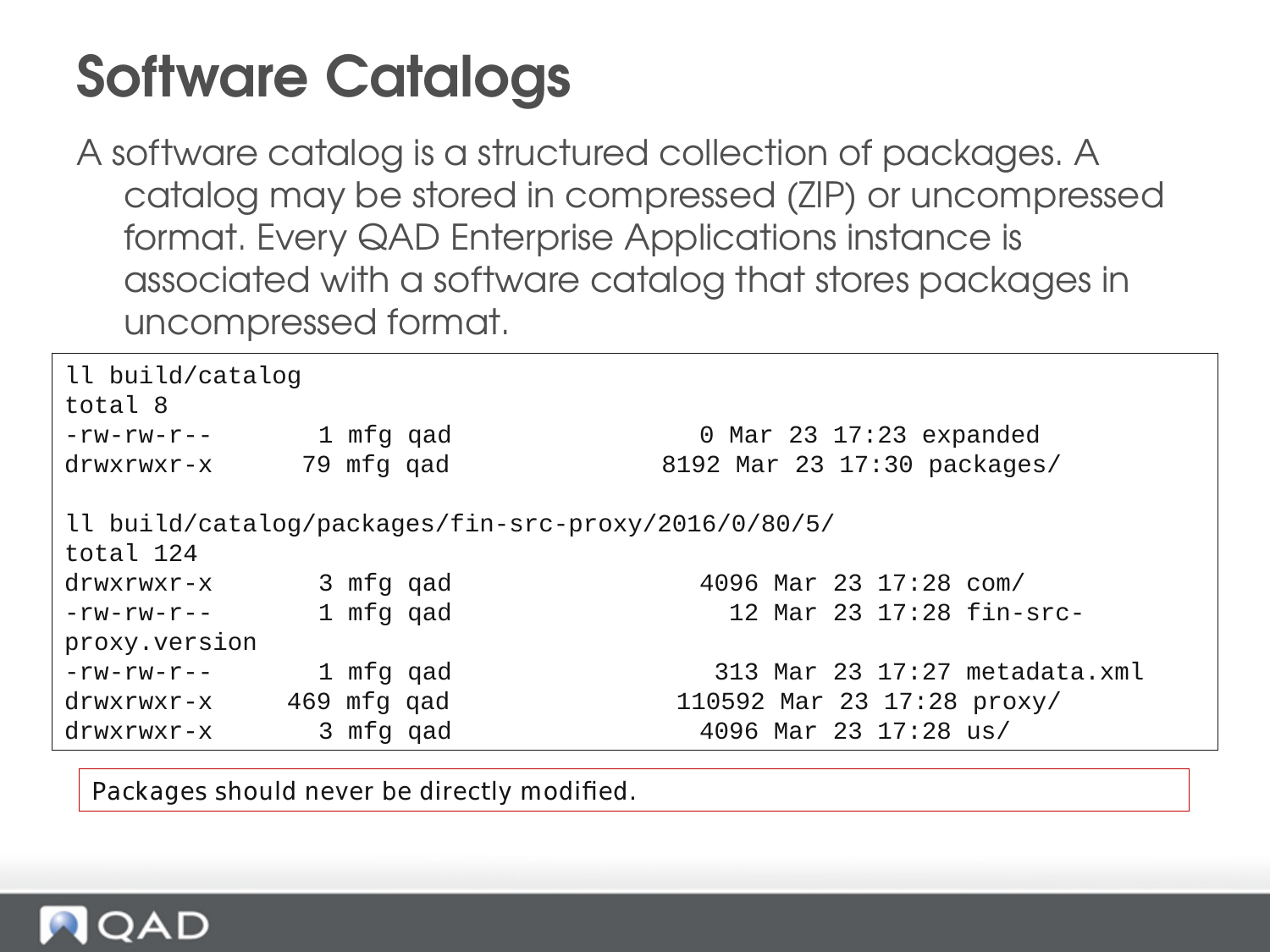

# Software Catalogs
A software catalog is a structured collection of packages. A catalog may be stored in compressed (ZIP) or uncompressed format. Every QAD Enterprise Applications instance is associated with a software catalog that stores packages in uncompressed format.
ll build/catalog
total 8
-rw-rw-r-- 	1 mfg qad 		0 Mar 23 17:23 expanded
drwxrwxr-x      79 mfg qad 	      8192 Mar 23 17:30 packages/

ll build/catalog/packages/fin-src-proxy/2016/0/80/5/
total 124
drwxrwxr-x 	3 mfg qad 		4096 Mar 23 17:28 com/
-rw-rw-r-- 	1 mfg qad 		  12 Mar 23 17:28 fin-src-proxy.version
-rw-rw-r-- 	1 mfg qad 		 313 Mar 23 17:27 metadata.xml
drwxrwxr-x     469 mfg qad 	       110592 Mar 23 17:28 proxy/
drwxrwxr-x 	3 mfg qad 		4096 Mar 23 17:28 us/
Packages should never be directly modified.